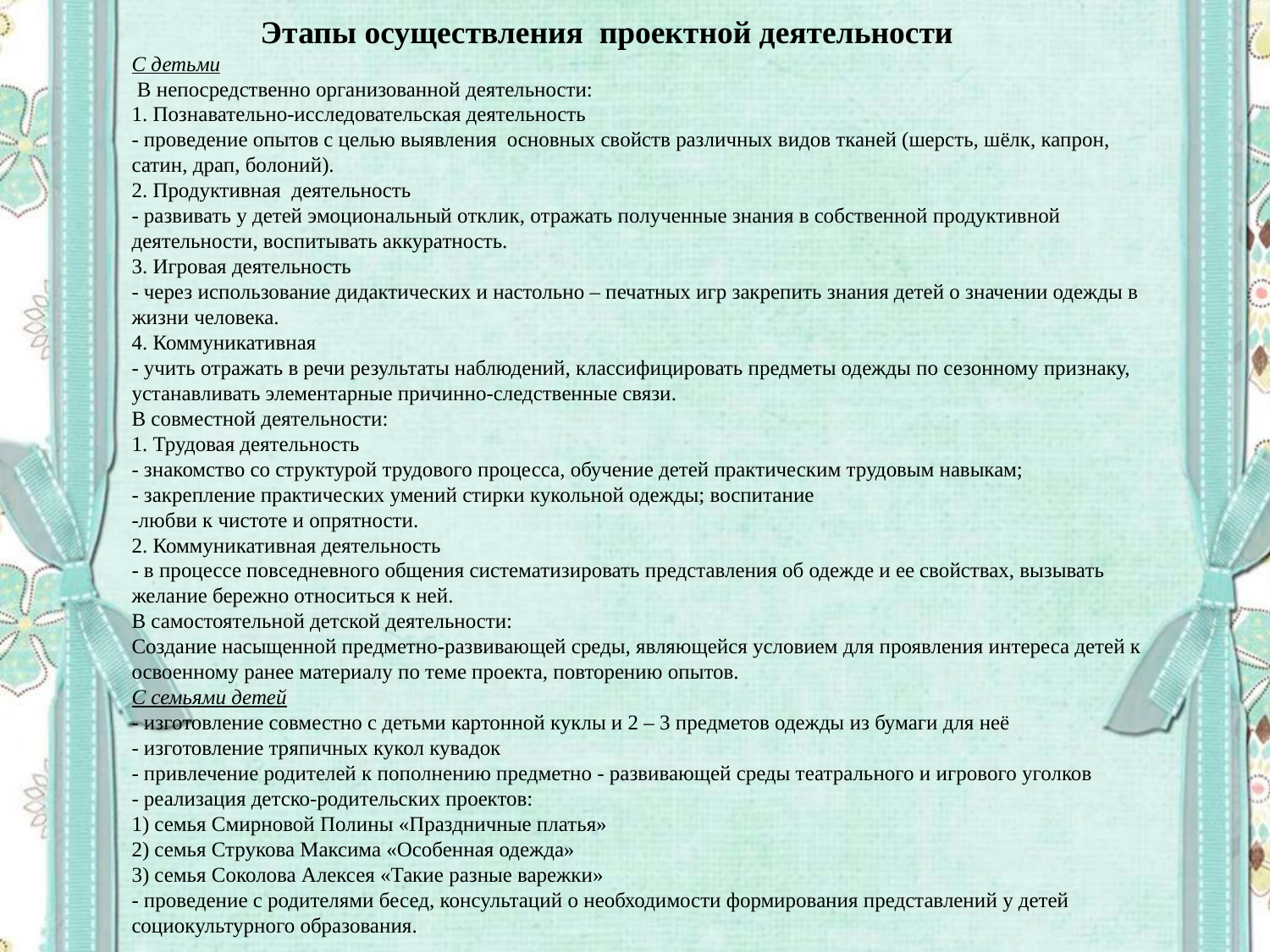

Этапы осуществления  проектной деятельности
С детьми
 В непосредственно организованной деятельности:
1. Познавательно-исследовательская деятельность
- проведение опытов с целью выявления  основных свойств различных видов тканей (шерсть, шёлк, капрон, сатин, драп, болоний).
2. Продуктивная  деятельность
- развивать у детей эмоциональный отклик, отражать полученные знания в собственной продуктивной деятельности, воспитывать аккуратность.
3. Игровая деятельность
- через использование дидактических и настольно – печатных игр закрепить знания детей о значении одежды в жизни человека.
4. Коммуникативная
- учить отражать в речи результаты наблюдений, классифицировать предметы одежды по сезонному признаку, устанавливать элементарные причинно-следственные связи.
В совместной деятельности:
1. Трудовая деятельность
- знакомство со структурой трудового процесса, обучение детей практическим трудовым навыкам;
- закрепление практических умений стирки кукольной одежды; воспитание
-любви к чистоте и опрятности.
2. Коммуникативная деятельность
- в процессе повседневного общения систематизировать представления об одежде и ее свойствах, вызывать желание бережно относиться к ней.
В самостоятельной детской деятельности:
Создание насыщенной предметно-развивающей среды, являющейся условием для проявления интереса детей к освоенному ранее материалу по теме проекта, повторению опытов.
С семьями детей
- изготовление совместно с детьми картонной куклы и 2 – 3 предметов одежды из бумаги для неё
- изготовление тряпичных кукол кувадок
- привлечение родителей к пополнению предметно - развивающей среды театрального и игрового уголков
- реализация детско-родительских проектов:
1) семья Смирновой Полины «Праздничные платья»
2) семья Струкова Максима «Особенная одежда»
3) семья Соколова Алексея «Такие разные варежки»
- проведение с родителями бесед, консультаций о необходимости формирования представлений у детей социокультурного образования.